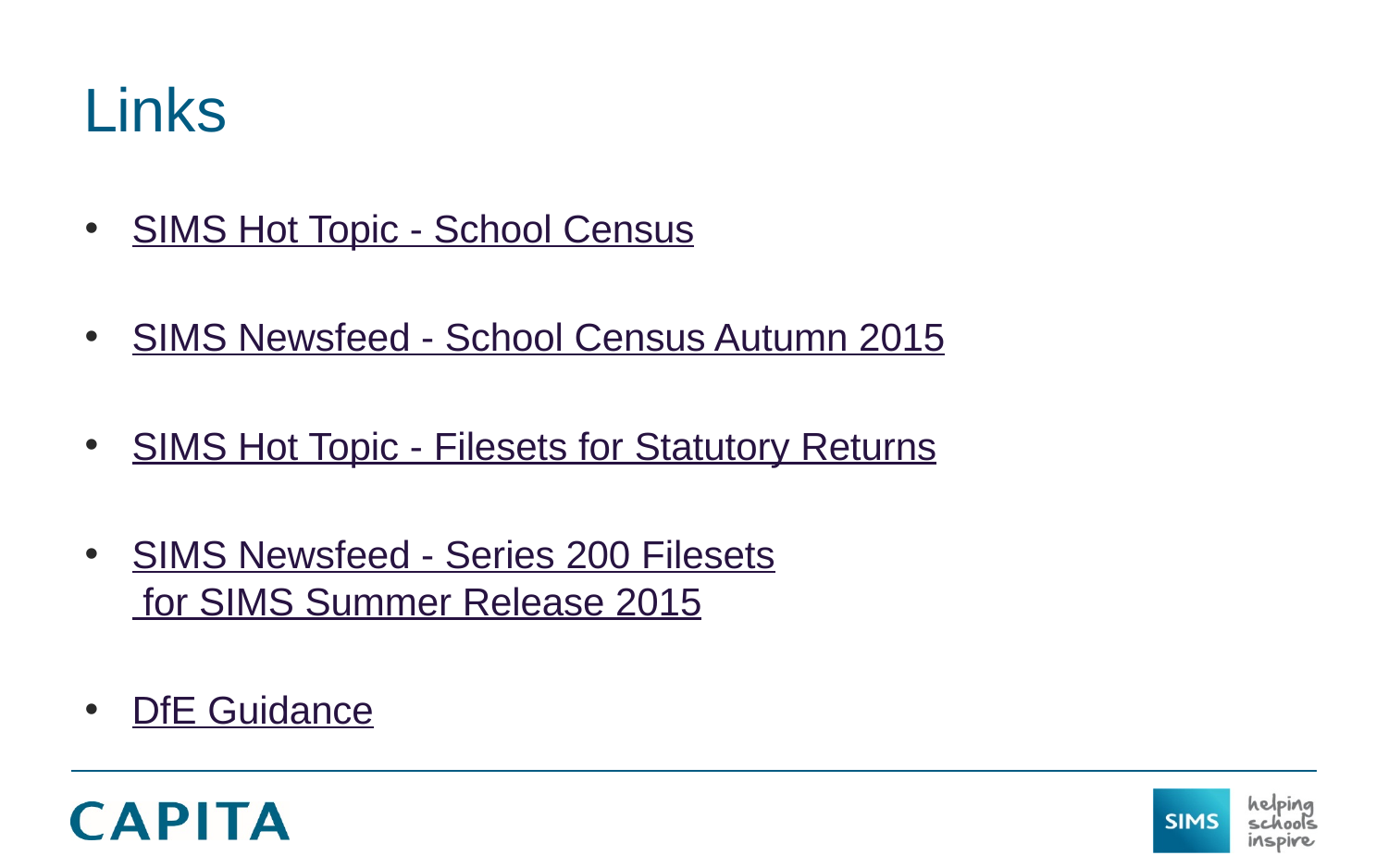

# Links
SIMS Hot Topic - School Census

SIMS Newsfeed - School Census Autumn 2015

SIMS Hot Topic - Filesets for Statutory Returns

SIMS Newsfeed - Series 200 Filesets for SIMS Summer Release 2015

DfE Guidance